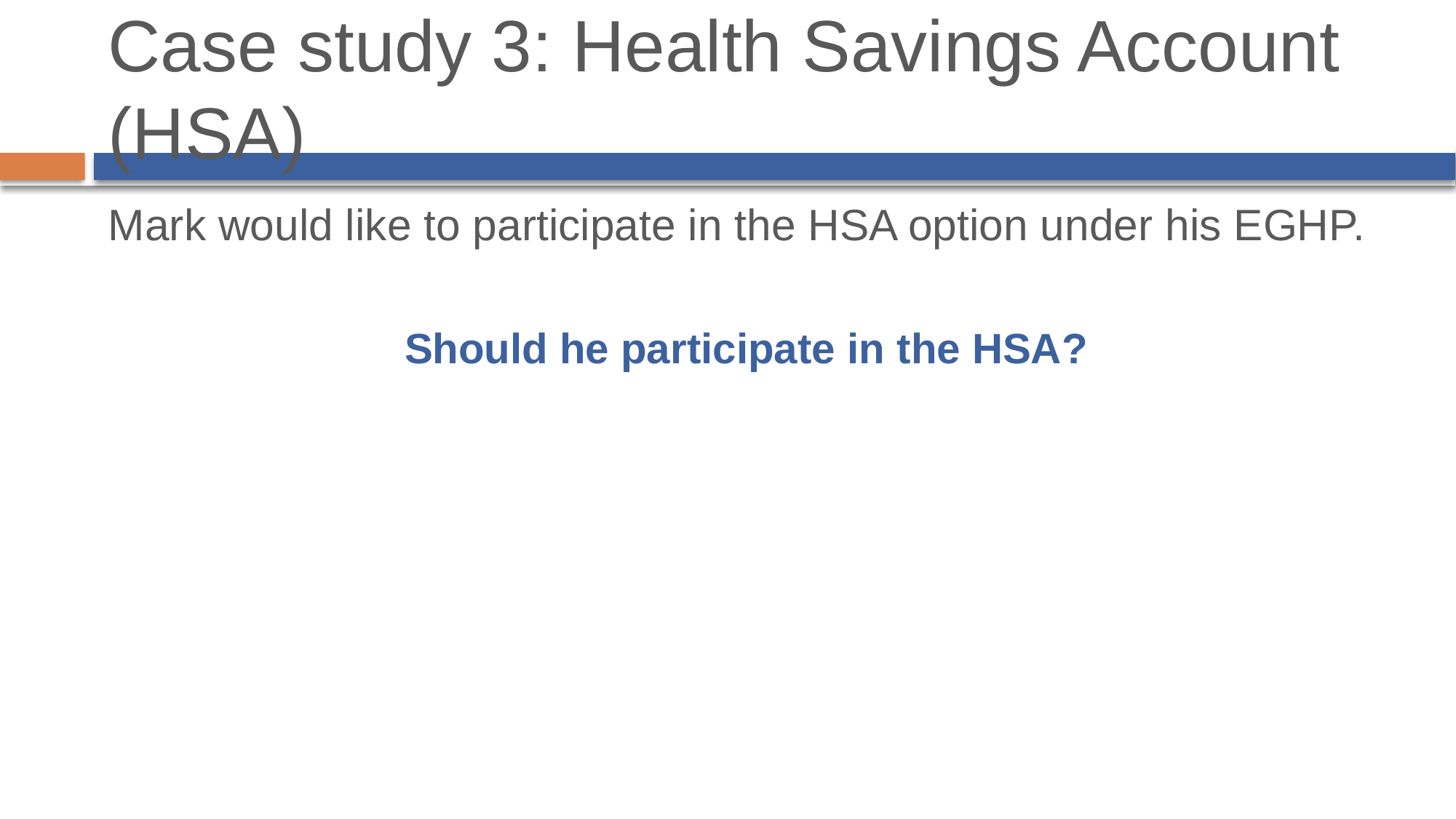

# Case study 3: Health Savings Account (HSA)
Mark would like to participate in the HSA option under his EGHP.

Should he participate in the HSA?